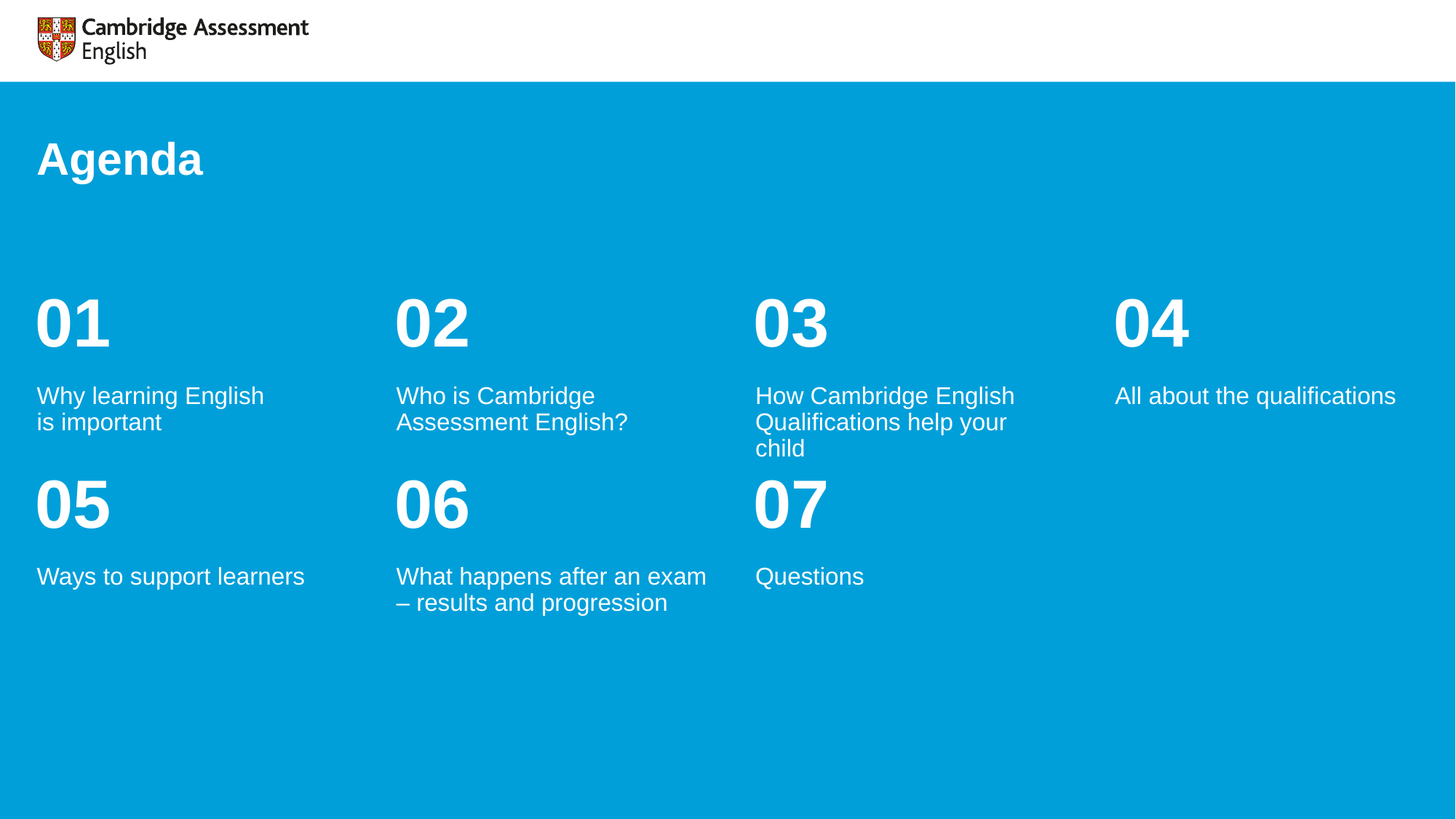

# Agenda
01
02
03
04

Why learning English is important

Who is Cambridge Assessment English?
How Cambridge English Qualifications help your child
All about the qualifications
05
06
07

Ways to support learners
What happens after an exam – results and progression

Questions